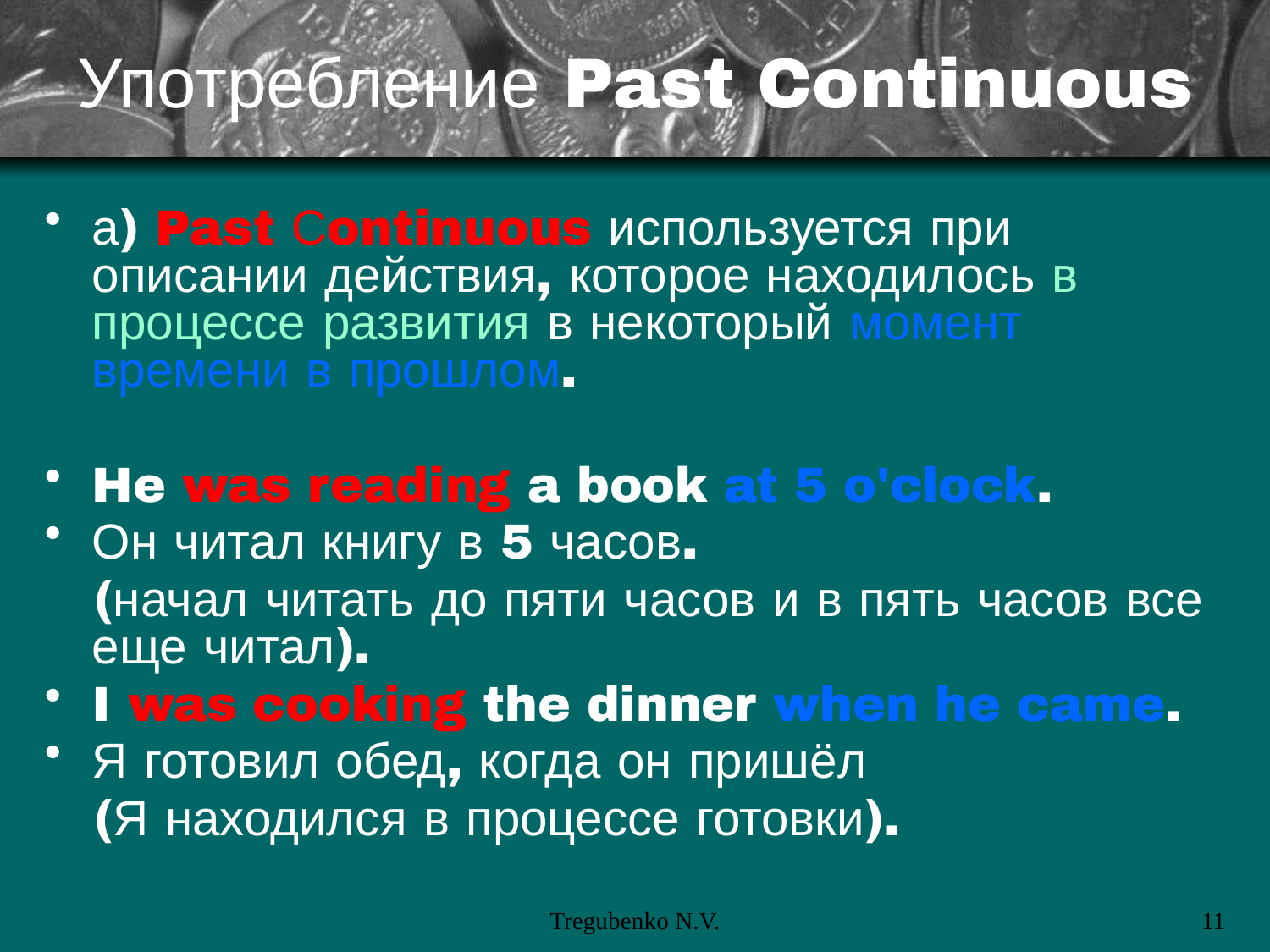

# Употребление Past Continuous
а) Past Сontinuous используется при описании действия, которое находилось в процессе развития в некоторый момент времени в прошлом.

He was reading a book at 5 o'clock.
Он читал книгу в 5 часов.
   (начал читать до пяти часов и в пять часов все еще читал).
I was cooking the dinner when he came.
Я готовил обед, когда он пришёл
   (Я находился в процессе готовки).
Tregubenko N.V.
11